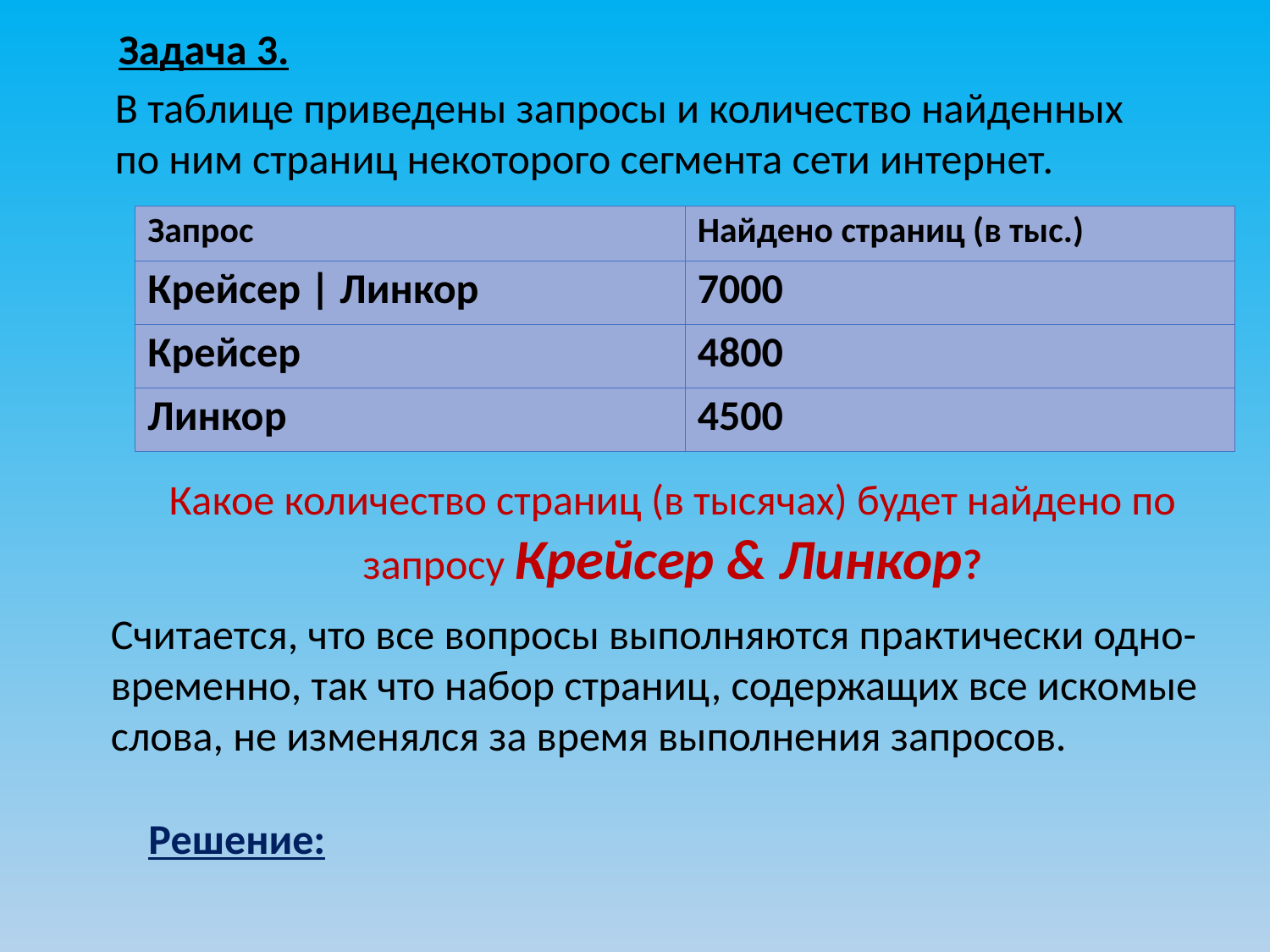

Задача 3.
В таблице приведены запросы и количество найденных по ним страниц некоторого сегмента сети интернет.
| Запрос | Найдено страниц (в тыс.) |
| --- | --- |
| Крейсер | Линкор | 7000 |
| Крейсер | 4800 |
| Линкор | 4500 |
Какое количество страниц (в тысячах) будет найдено по запросу Крейсер & Линкор?
Считается, что все вопросы выполняются практически одно-временно, так что набор страниц, содержащих все искомые слова, не изменялся за время выполнения запросов.
Решение: